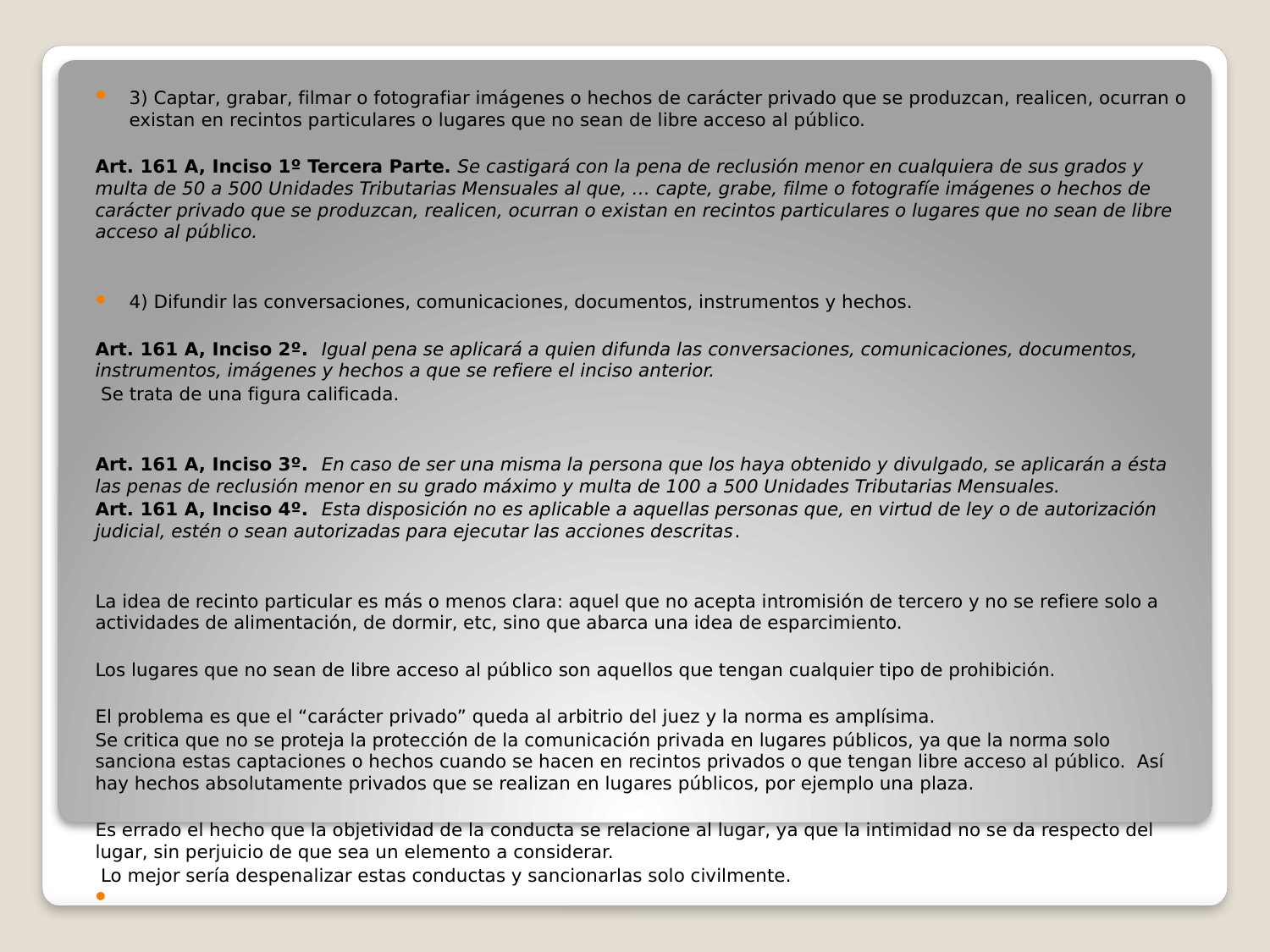

3) Captar, grabar, filmar o fotografiar imágenes o hechos de carácter privado que se produzcan, realicen, ocurran o existan en recintos particulares o lugares que no sean de libre acceso al público.

Art. 161 A, Inciso 1º Tercera Parte. Se castigará con la pena de reclusión menor en cualquiera de sus grados y multa de 50 a 500 Unidades Tributarias Mensuales al que, … capte, grabe, filme o fotografíe imágenes o hechos de carácter privado que se produzcan, realicen, ocurran o existan en recintos particulares o lugares que no sean de libre acceso al público.

4) Difundir las conversaciones, comunicaciones, documentos, instrumentos y hechos.

Art. 161 A, Inciso 2º.  Igual pena se aplicará a quien difunda las conversaciones, comunicaciones, documentos, instrumentos, imágenes y hechos a que se refiere el inciso anterior.
 Se trata de una figura calificada.

Art. 161 A, Inciso 3º.  En caso de ser una misma la persona que los haya obtenido y divulgado, se aplicarán a ésta las penas de reclusión menor en su grado máximo y multa de 100 a 500 Unidades Tributarias Mensuales.
Art. 161 A, Inciso 4º.  Esta disposición no es aplicable a aquellas personas que, en virtud de ley o de autorización judicial, estén o sean autorizadas para ejecutar las acciones descritas.

La idea de recinto particular es más o menos clara: aquel que no acepta intromisión de tercero y no se refiere solo a actividades de alimentación, de dormir, etc, sino que abarca una idea de esparcimiento.

Los lugares que no sean de libre acceso al público son aquellos que tengan cualquier tipo de prohibición.

El problema es que el “carácter privado” queda al arbitrio del juez y la norma es amplísima.
Se critica que no se proteja la protección de la comunicación privada en lugares públicos, ya que la norma solo sanciona estas captaciones o hechos cuando se hacen en recintos privados o que tengan libre acceso al público.  Así hay hechos absolutamente privados que se realizan en lugares públicos, por ejemplo una plaza.

Es errado el hecho que la objetividad de la conducta se relacione al lugar, ya que la intimidad no se da respecto del lugar, sin perjuicio de que sea un elemento a considerar.
 Lo mejor sería despenalizar estas conductas y sancionarlas solo civilmente.

#